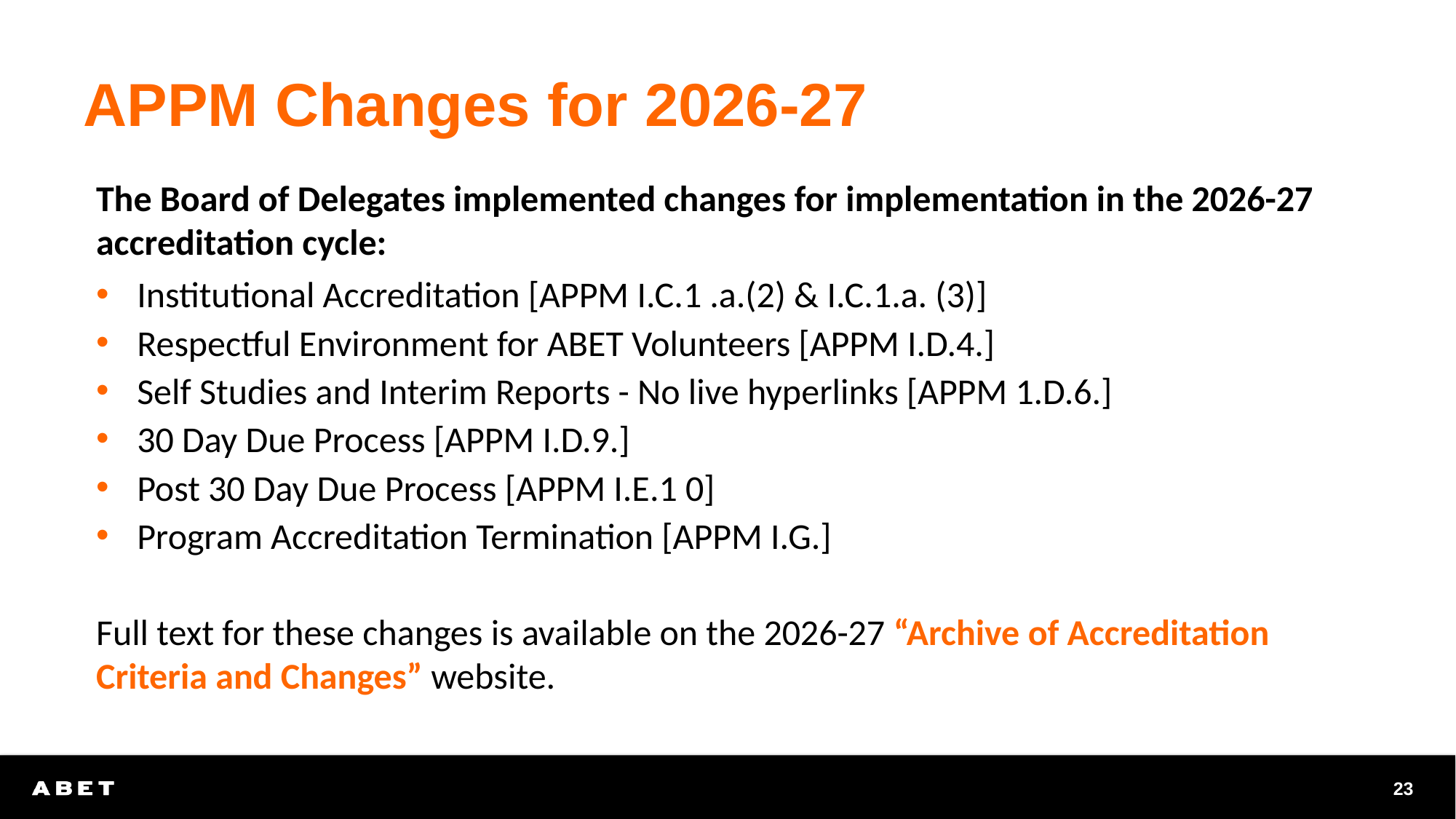

# APPM Changes for 2026-27
The Board of Delegates implemented changes for implementation in the 2026-27 accreditation cycle:
Institutional Accreditation [APPM I.C.1 .a.(2) & I.C.1.a. (3)]
Respectful Environment for ABET Volunteers [APPM I.D.4.]
Self Studies and Interim Reports - No live hyperlinks [APPM 1.D.6.]
30 Day Due Process [APPM I.D.9.]
Post 30 Day Due Process [APPM I.E.1 0]
Program Accreditation Termination [APPM I.G.]

Full text for these changes is available on the 2026-27 “Archive of Accreditation Criteria and Changes” website.